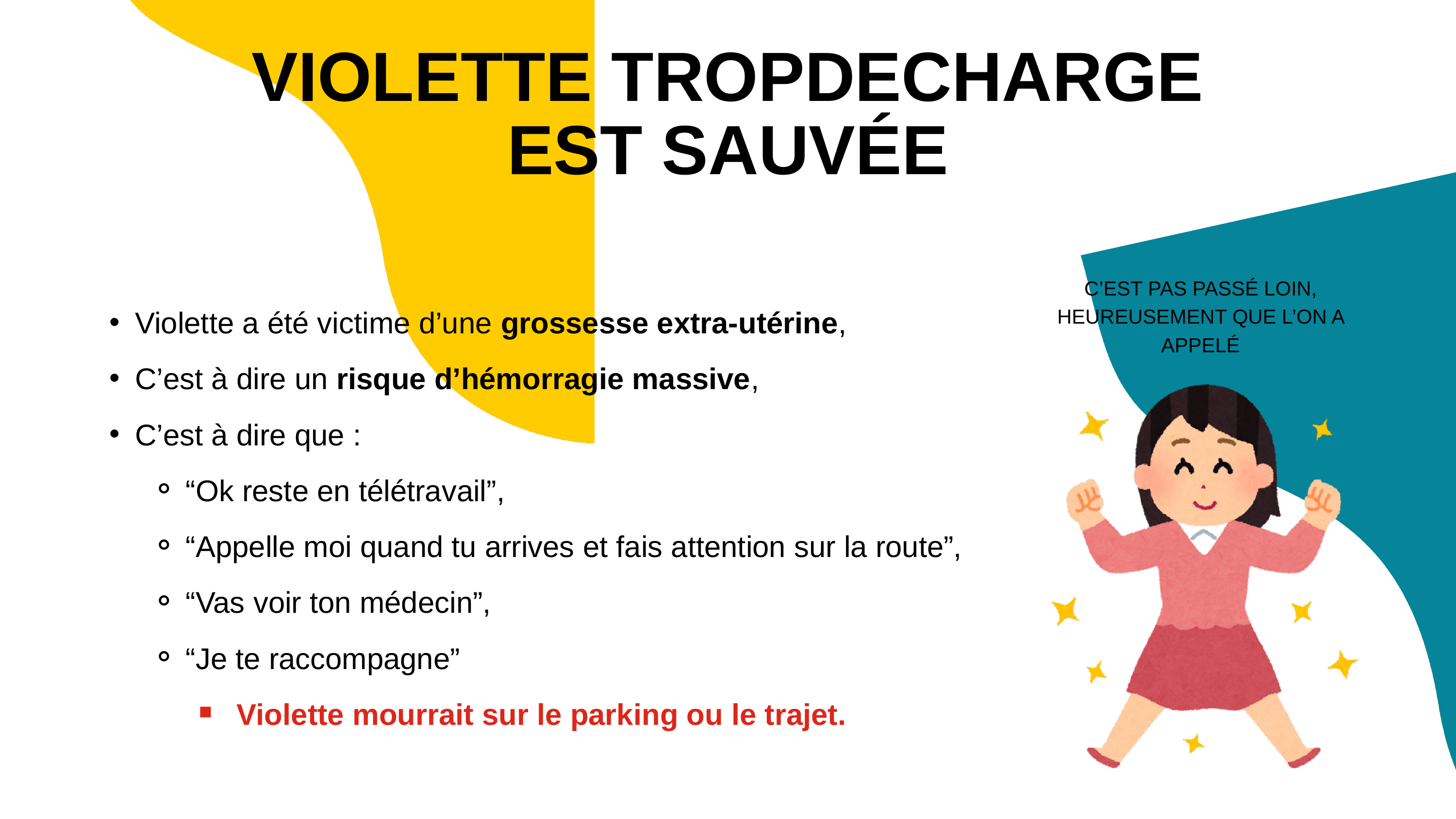

VIOLETTE TROPDECHARGE
EST SAUVÉE

C’EST PAS PASSÉ LOIN, HEUREUSEMENT QUE L’ON A APPELÉ
Violette a été victime d’une grossesse extra-utérine,
C’est à dire un risque d’hémorragie massive,
C’est à dire que :
“Ok reste en télétravail”,
“Appelle moi quand tu arrives et fais attention sur la route”,
“Vas voir ton médecin”,
“Je te raccompagne”
Violette mourrait sur le parking ou le trajet.